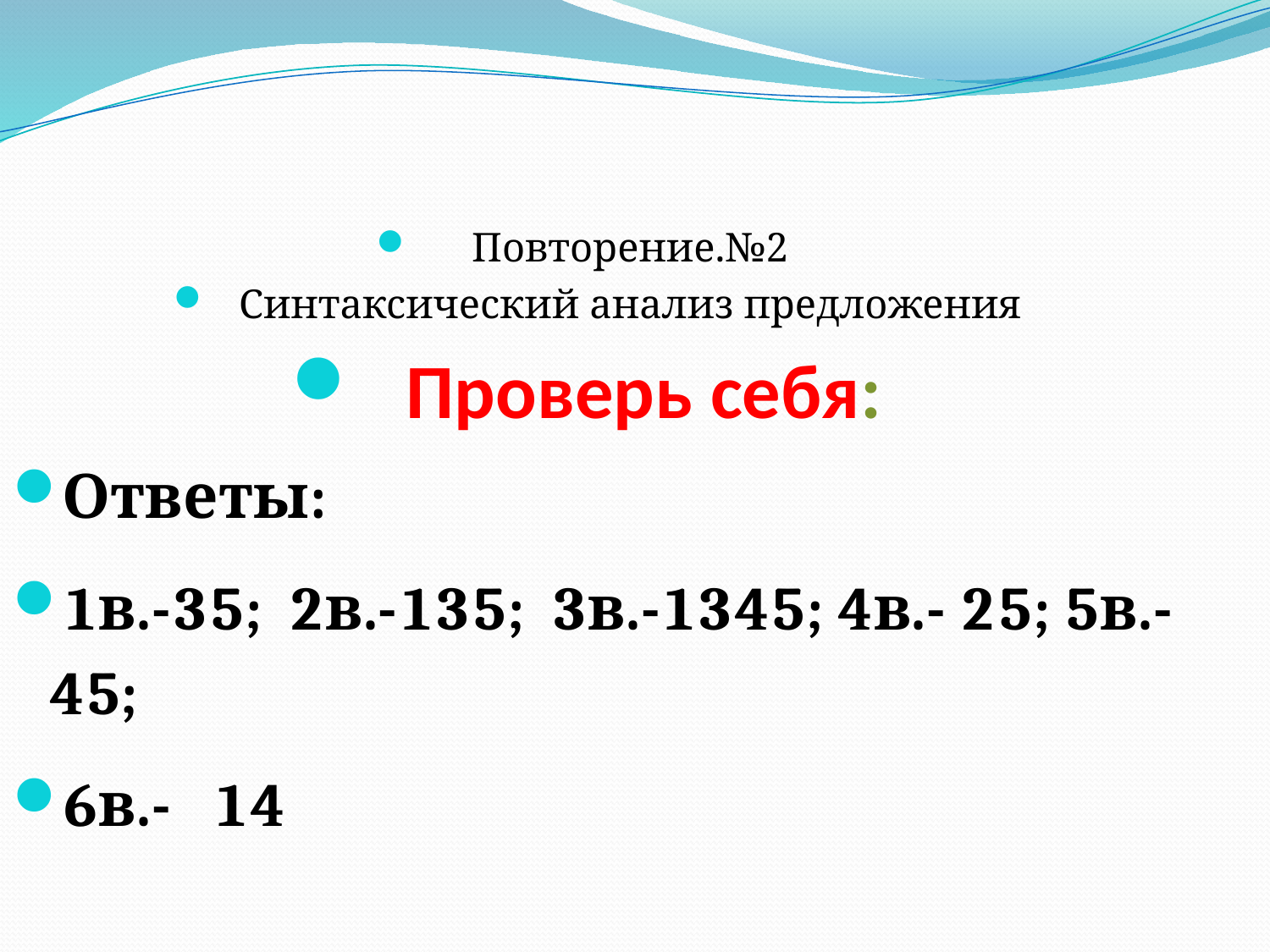

Повторение.№2
Синтаксический анализ предложения
Проверь себя:
Ответы:
1в.-35;  2в.-135;  3в.-1345; 4в.- 25; 5в.- 45;
6в.-   14